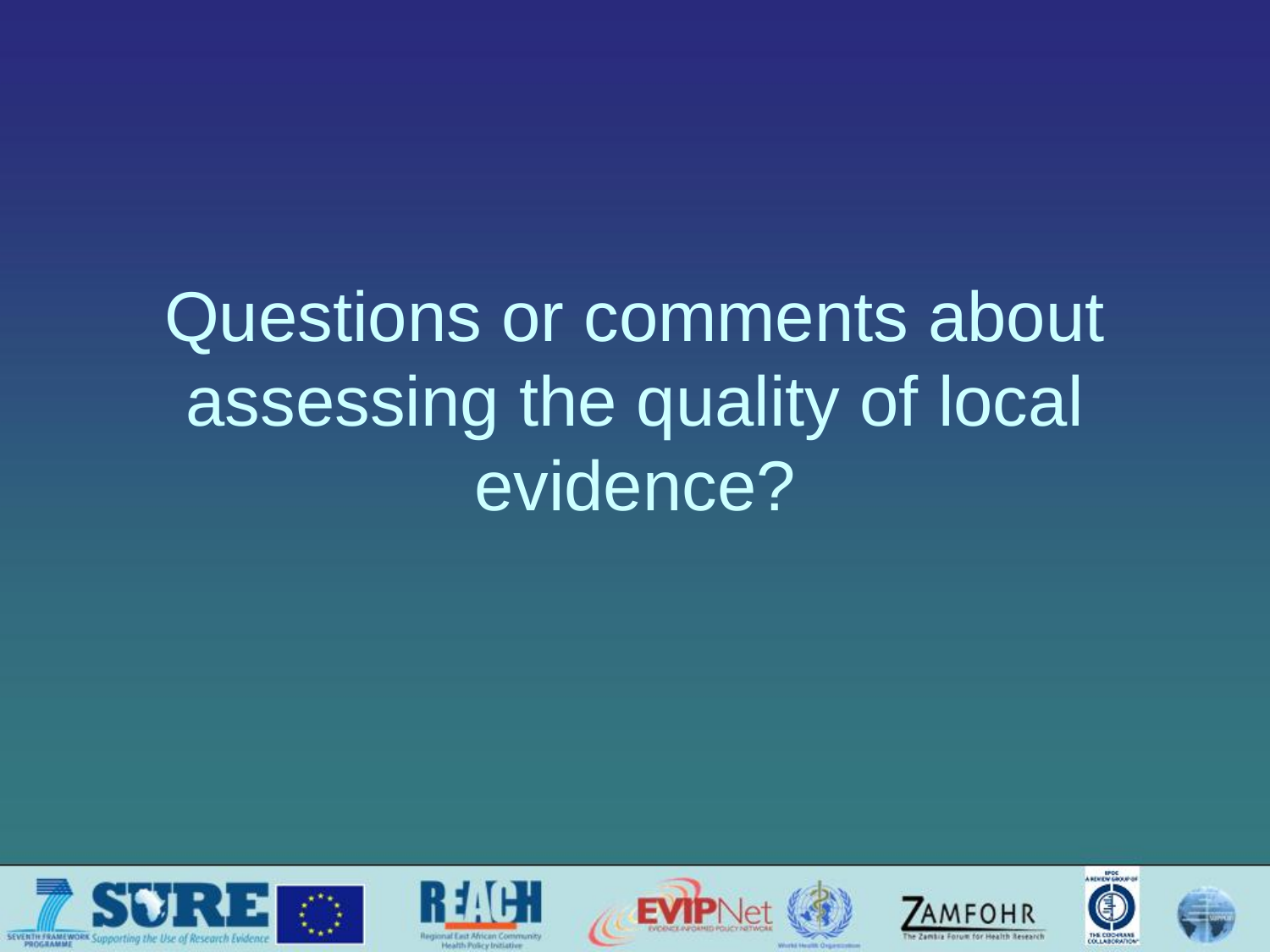

# Questions or comments about assessing the quality of local evidence?